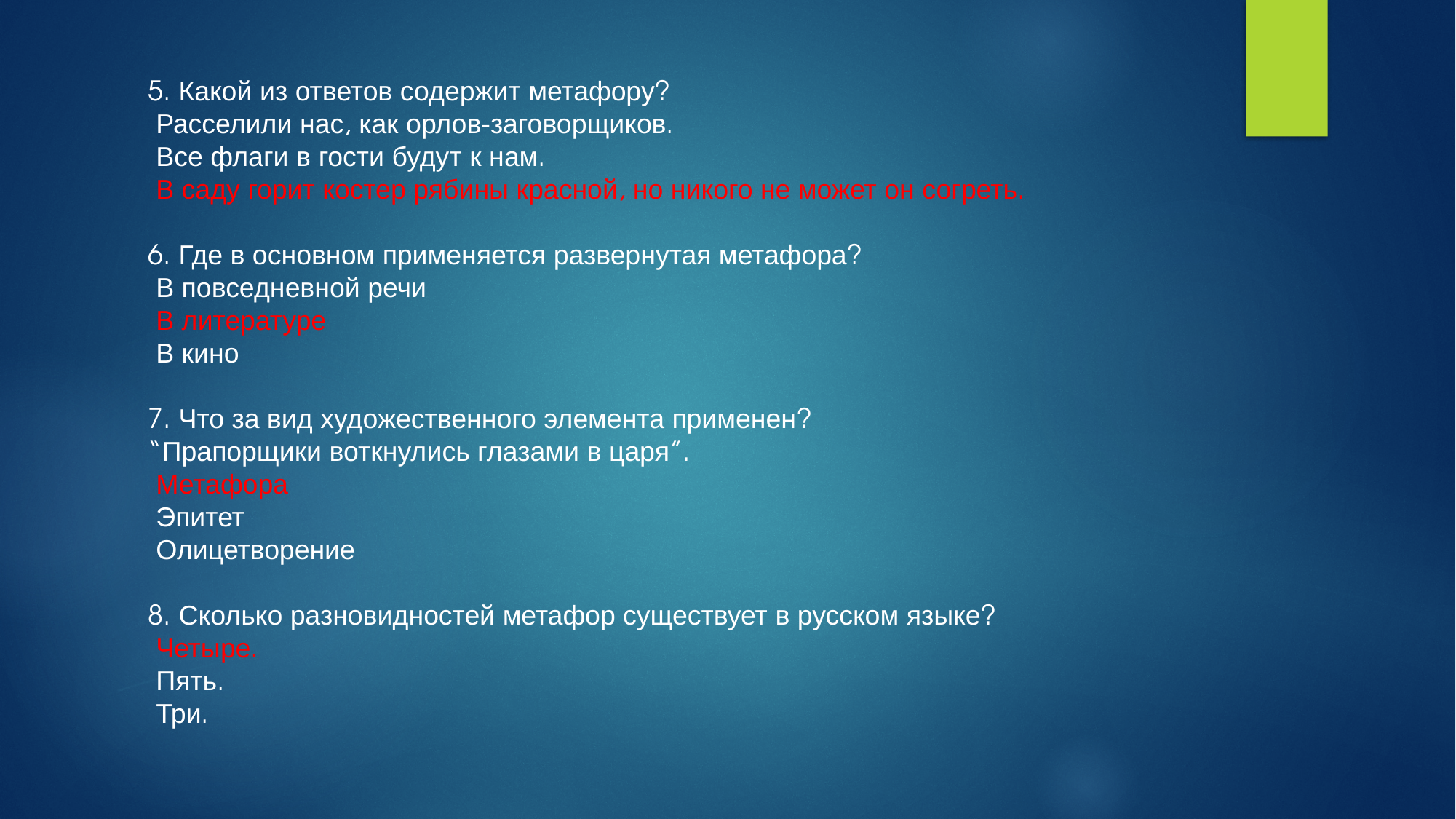

5. Какой из ответов содержит метафору?
 Расселили нас, как орлов-заговорщиков.
 Все флаги в гости будут к нам.
 В саду горит костер рябины красной, но никого не может он согреть.

6. Где в основном применяется развернутая метафора?
 В повседневной речи
 В литературе
 В кино

7. Что за вид художественного элемента применен?
“Прапорщики воткнулись глазами в царя”.
 Метафора
 Эпитет
 Олицетворение

8. Сколько разновидностей метафор существует в русском языке?
 Четыре.
 Пять.
 Три.